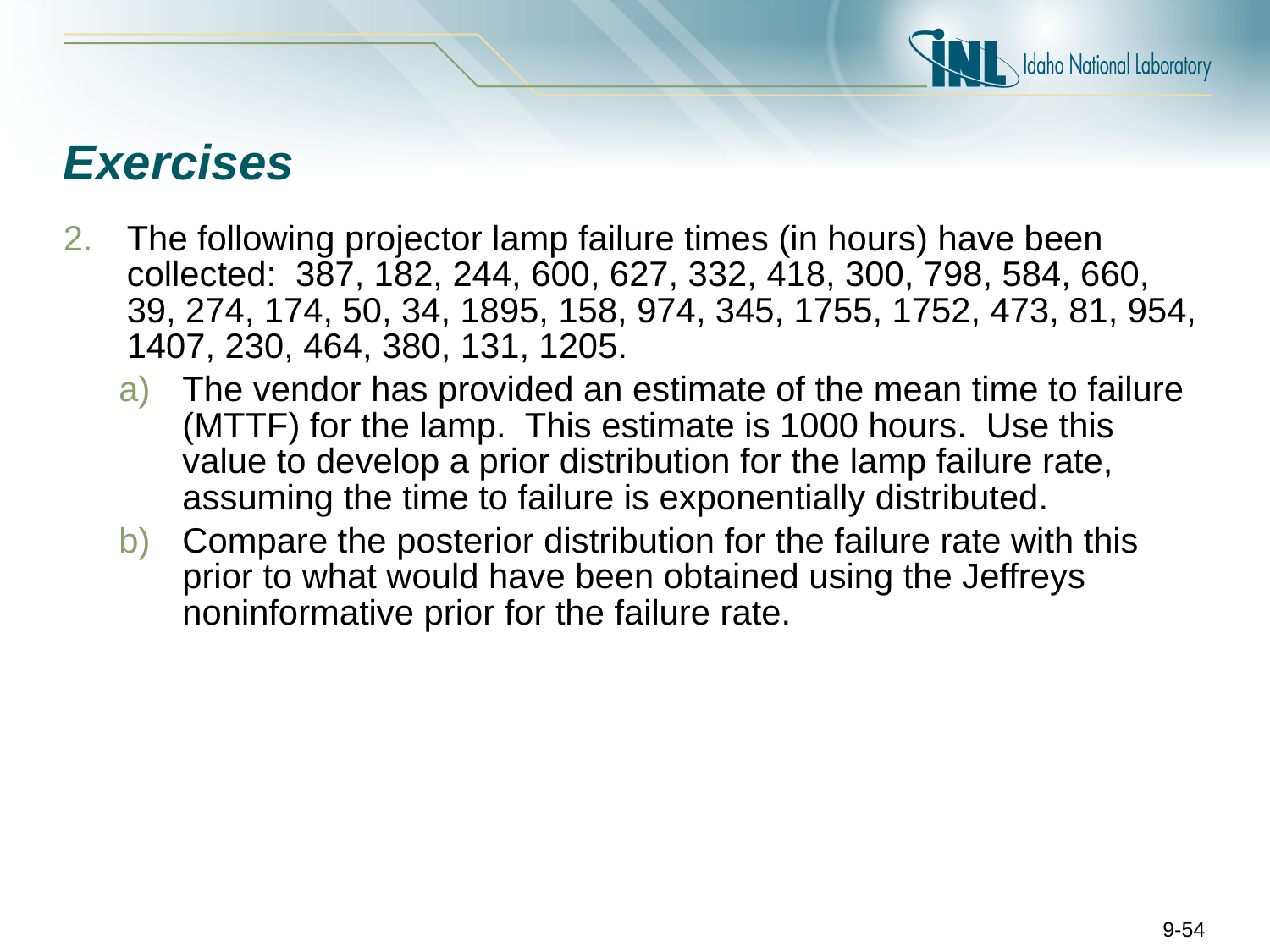

# Exercises
The following projector lamp failure times (in hours) have been collected:  387, 182, 244, 600, 627, 332, 418, 300, 798, 584, 660, 39, 274, 174, 50, 34, 1895, 158, 974, 345, 1755, 1752, 473, 81, 954, 1407, 230, 464, 380, 131, 1205.
The vendor has provided an estimate of the mean time to failure (MTTF) for the lamp.  This estimate is 1000 hours.  Use this value to develop a prior distribution for the lamp failure rate, assuming the time to failure is exponentially distributed.
Compare the posterior distribution for the failure rate with this prior to what would have been obtained using the Jeffreys noninformative prior for the failure rate.
9-54